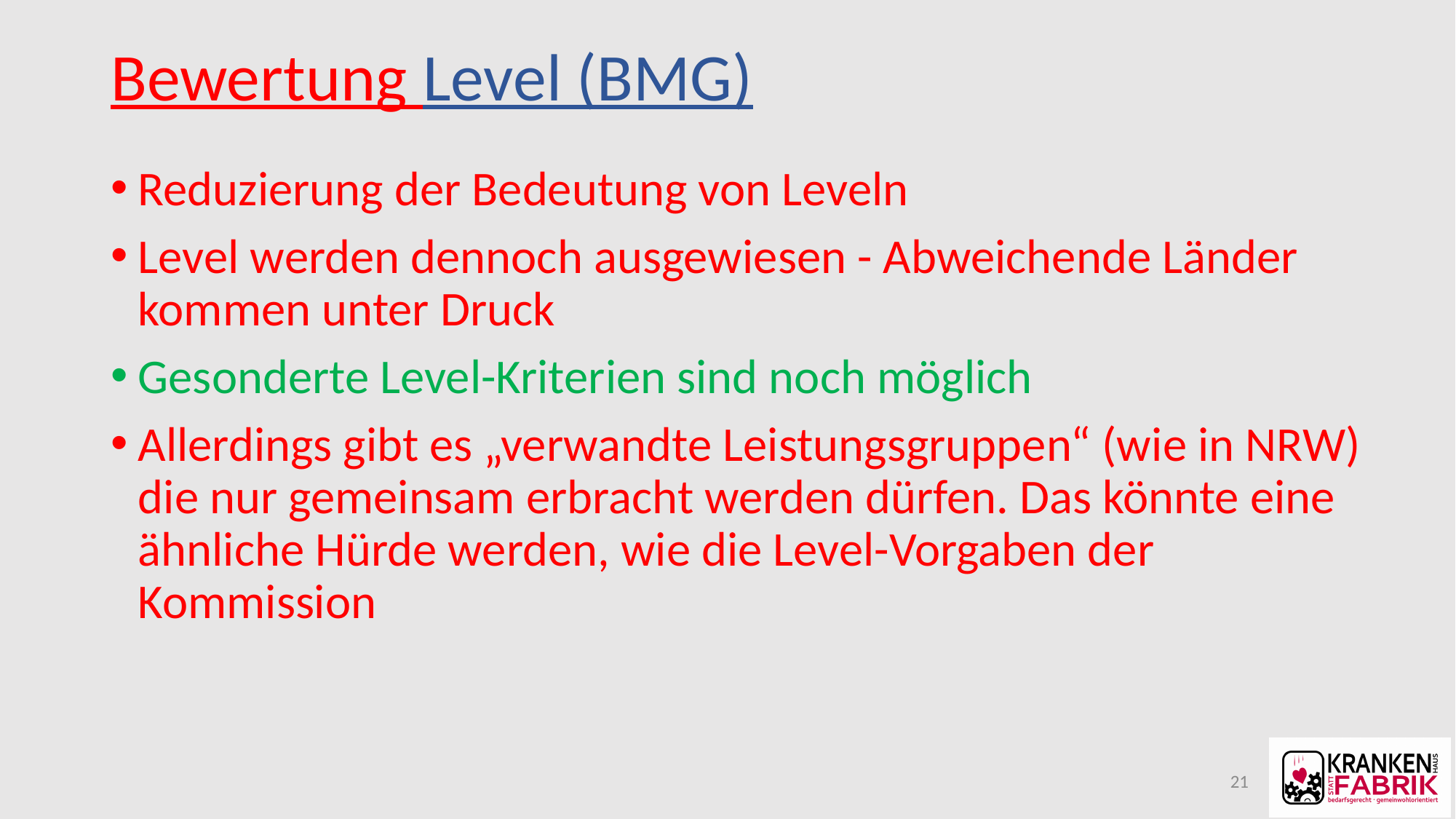

# Bewertung Level (BMG)
Reduzierung der Bedeutung von Leveln
Level werden dennoch ausgewiesen - Abweichende Länder kommen unter Druck
Gesonderte Level-Kriterien sind noch möglich
Allerdings gibt es „verwandte Leistungsgruppen“ (wie in NRW) die nur gemeinsam erbracht werden dürfen. Das könnte eine ähnliche Hürde werden, wie die Level-Vorgaben der Kommission

21